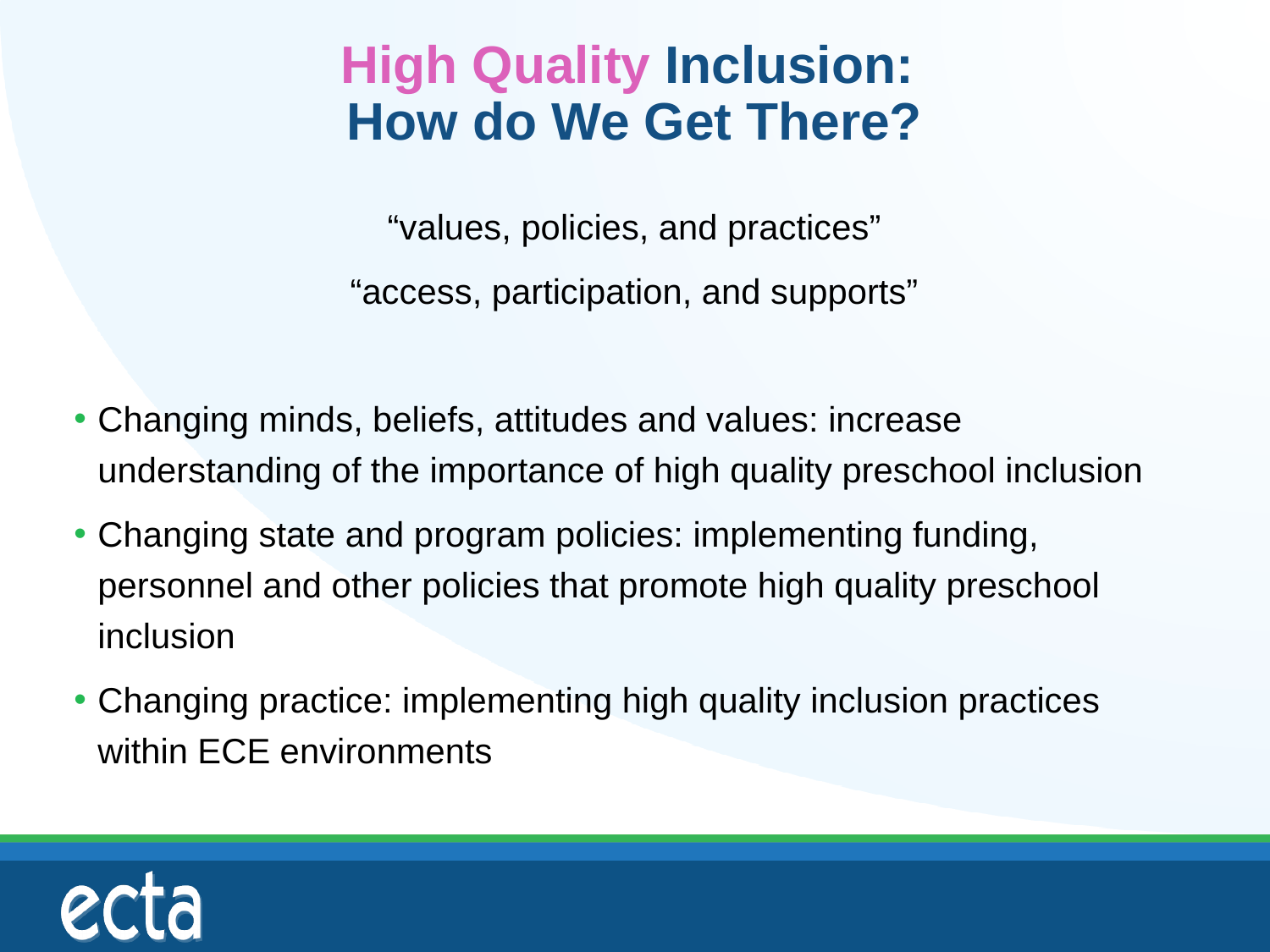

# High Quality Inclusion: How do We Get There?
“values, policies, and practices”
“access, participation, and supports”

Changing minds, beliefs, attitudes and values: increase understanding of the importance of high quality preschool inclusion
Changing state and program policies: implementing funding, personnel and other policies that promote high quality preschool inclusion
Changing practice: implementing high quality inclusion practices within ECE environments